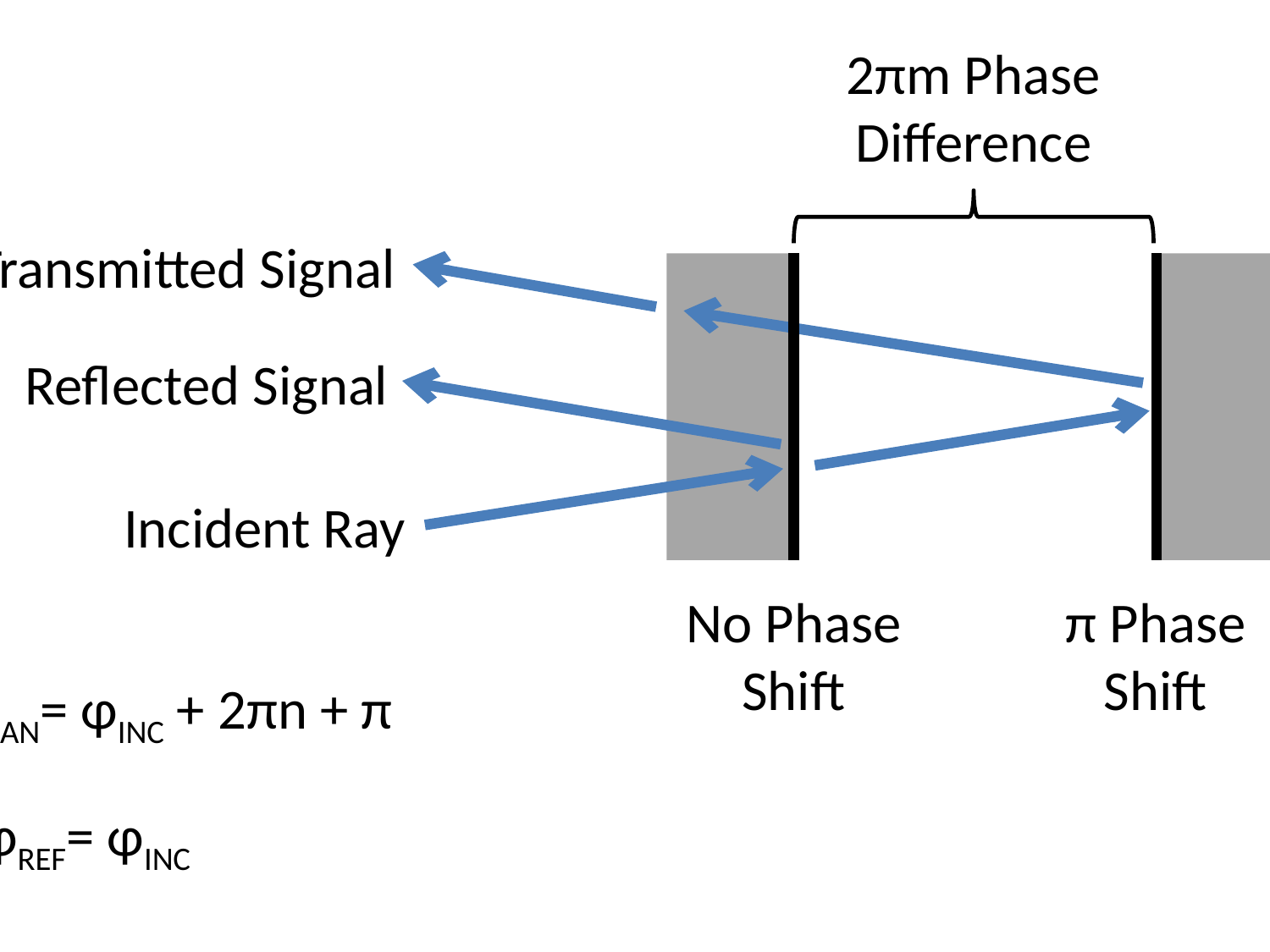

2πm Phase Difference

Transmitted Signal

Reflected Signal
Incident Ray
No Phase Shift
π Phase Shift
φTRAN= φINC + 2πn + π
φREF= φINC